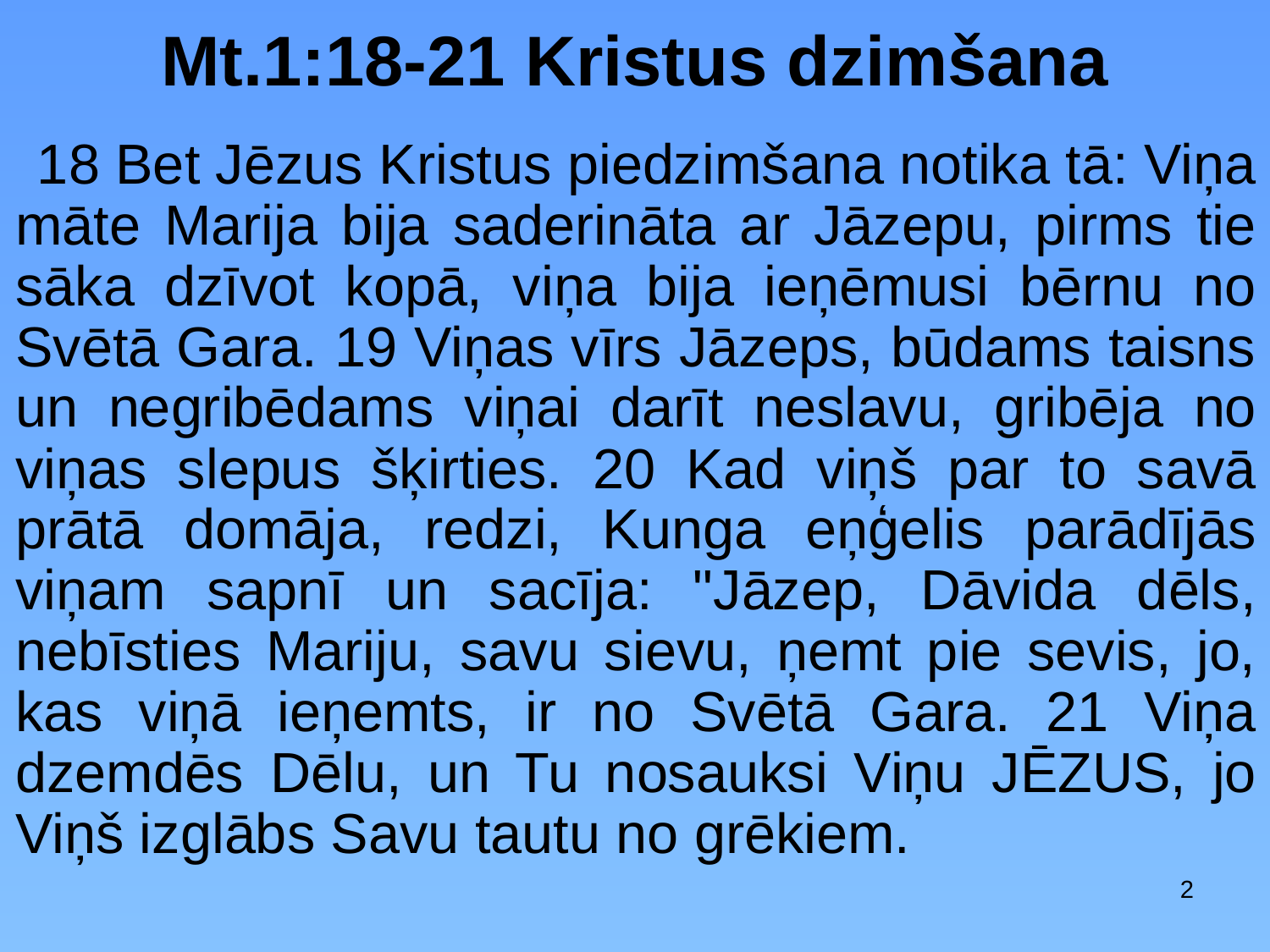

Mt.1:18-21 Kristus dzimšana

     18 Bet Jēzus Kristus piedzimšana notika tā: Viņa māte Marija bija saderināta ar Jāzepu, pirms tie sāka dzīvot kopā, viņa bija ieņēmusi bērnu no Svētā Gara. 19 Viņas vīrs Jāzeps, būdams taisns un negribēdams viņai darīt neslavu, gribēja no viņas slepus šķirties. 20 Kad viņš par to savā prātā domāja, redzi, Kunga eņģelis parādījās viņam sapnī un sacīja: "Jāzep, Dāvida dēls, nebīsties Mariju, savu sievu, ņemt pie sevis, jo, kas viņā ieņemts, ir no Svētā Gara. 21 Viņa dzemdēs Dēlu, un Tu nosauksi Viņu JĒZUS, jo Viņš izglābs Savu tautu no grēkiem.
2